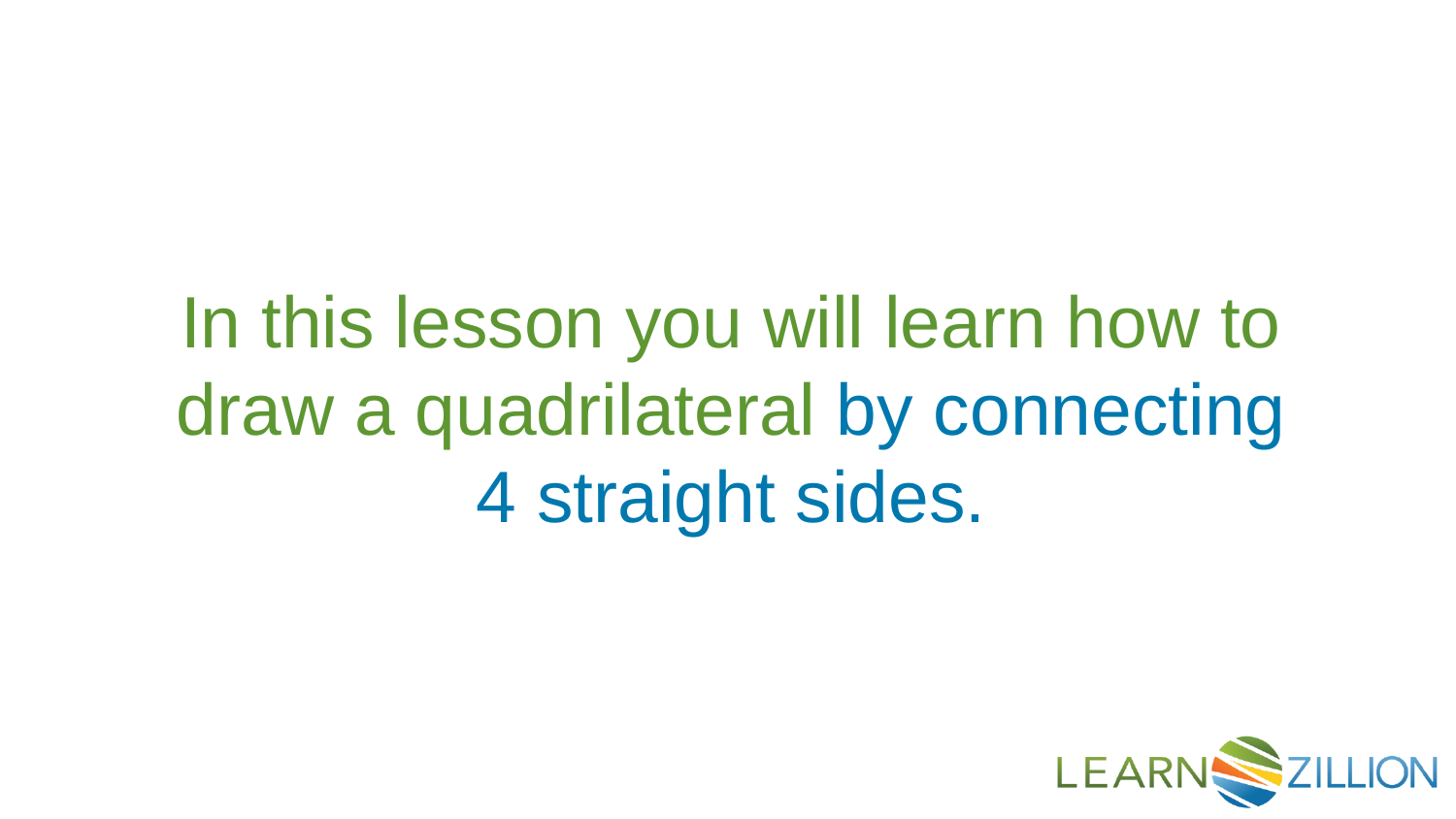

In this lesson you will learn how to draw a quadrilateral by connecting 4 straight sides.